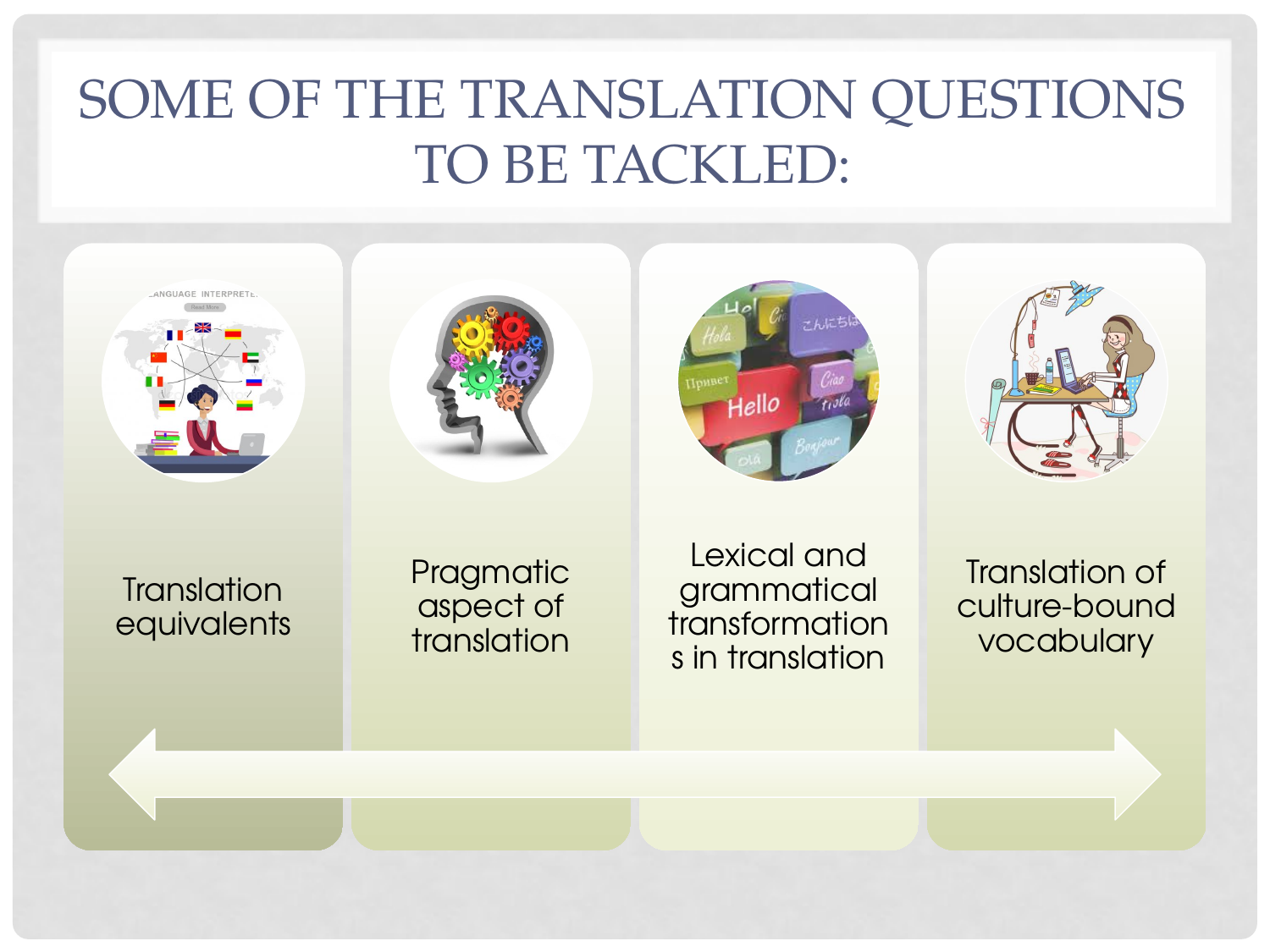

# Some of the translation questions to be tackled:
Translation equivalents
Pragmatic aspect of translation
Lexical and grammatical transformations in translation
Translation of culture-bound vocabulary